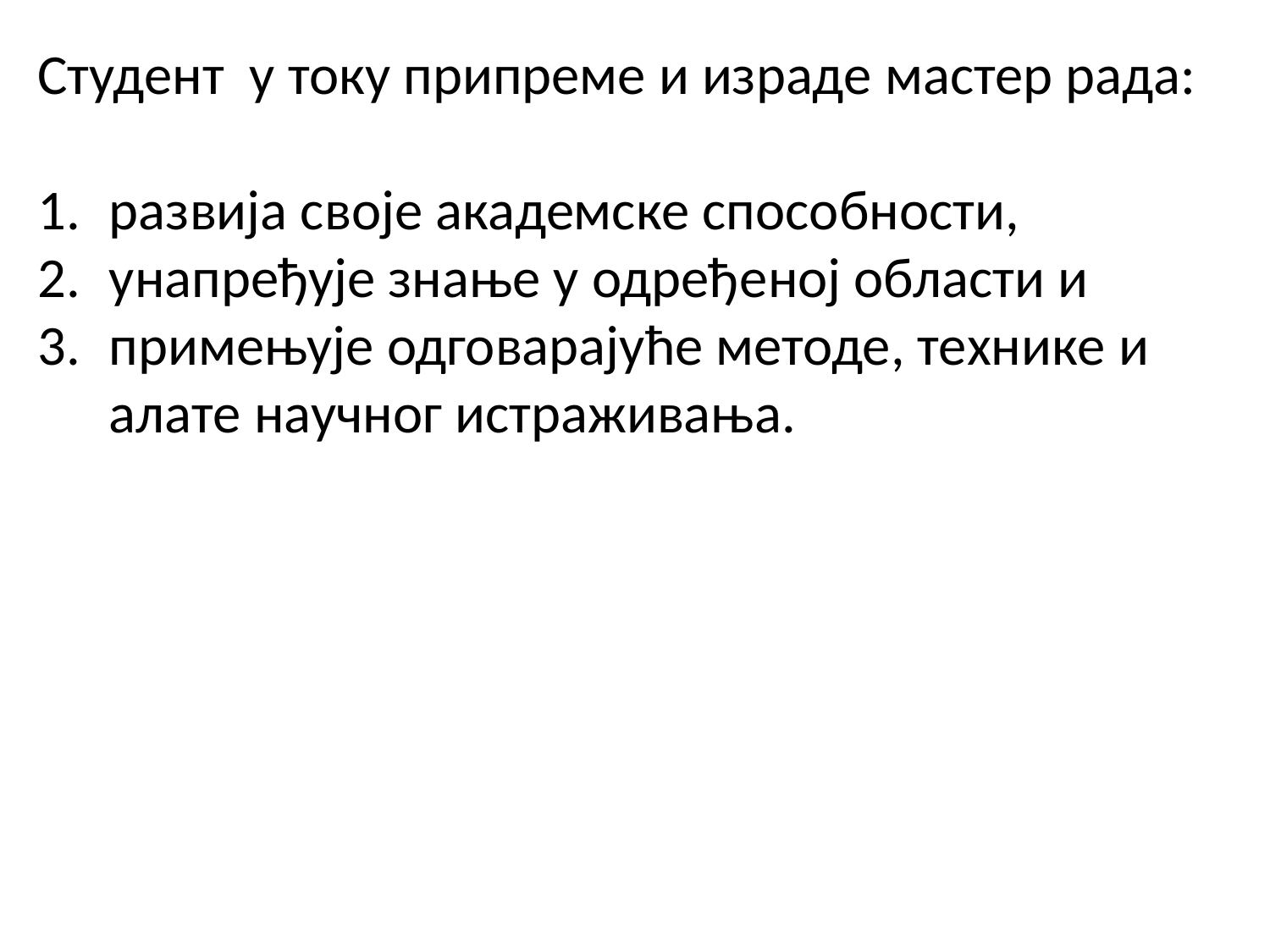

Студент  у току припреме и израде мастер рада:

развија своје академске способности,
унапређује знање у одређеној области и
примењује одговарајуће методе, технике и алате научног истраживања.